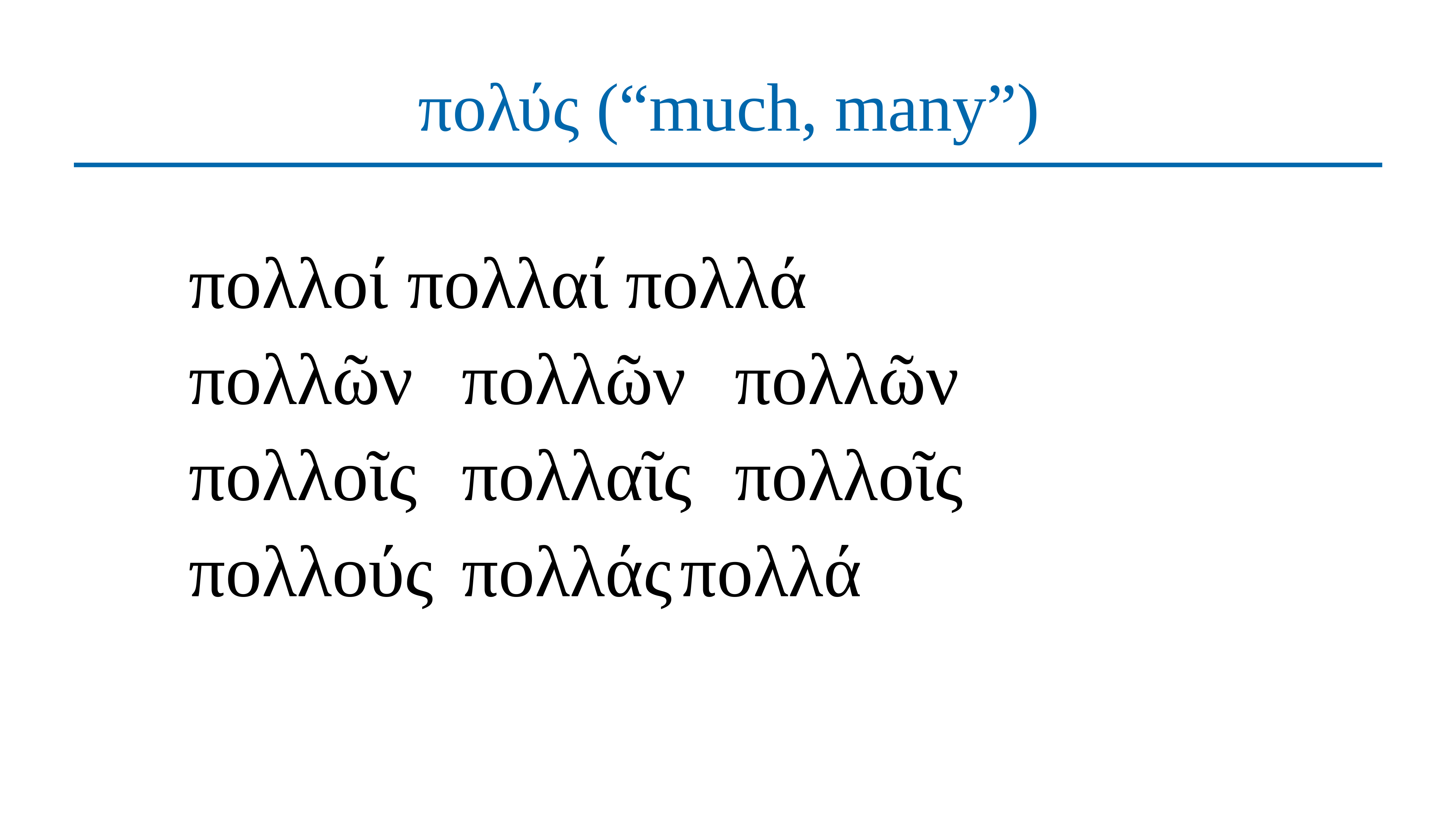

# πολύς (“much, many”)
πολλοί	πολλαί	πολλά
πολλῶν	πολλῶν	πολλῶν
πολλοῖς	πολλαῖς	πολλοῖς
πολλούς	πολλάς	πολλά